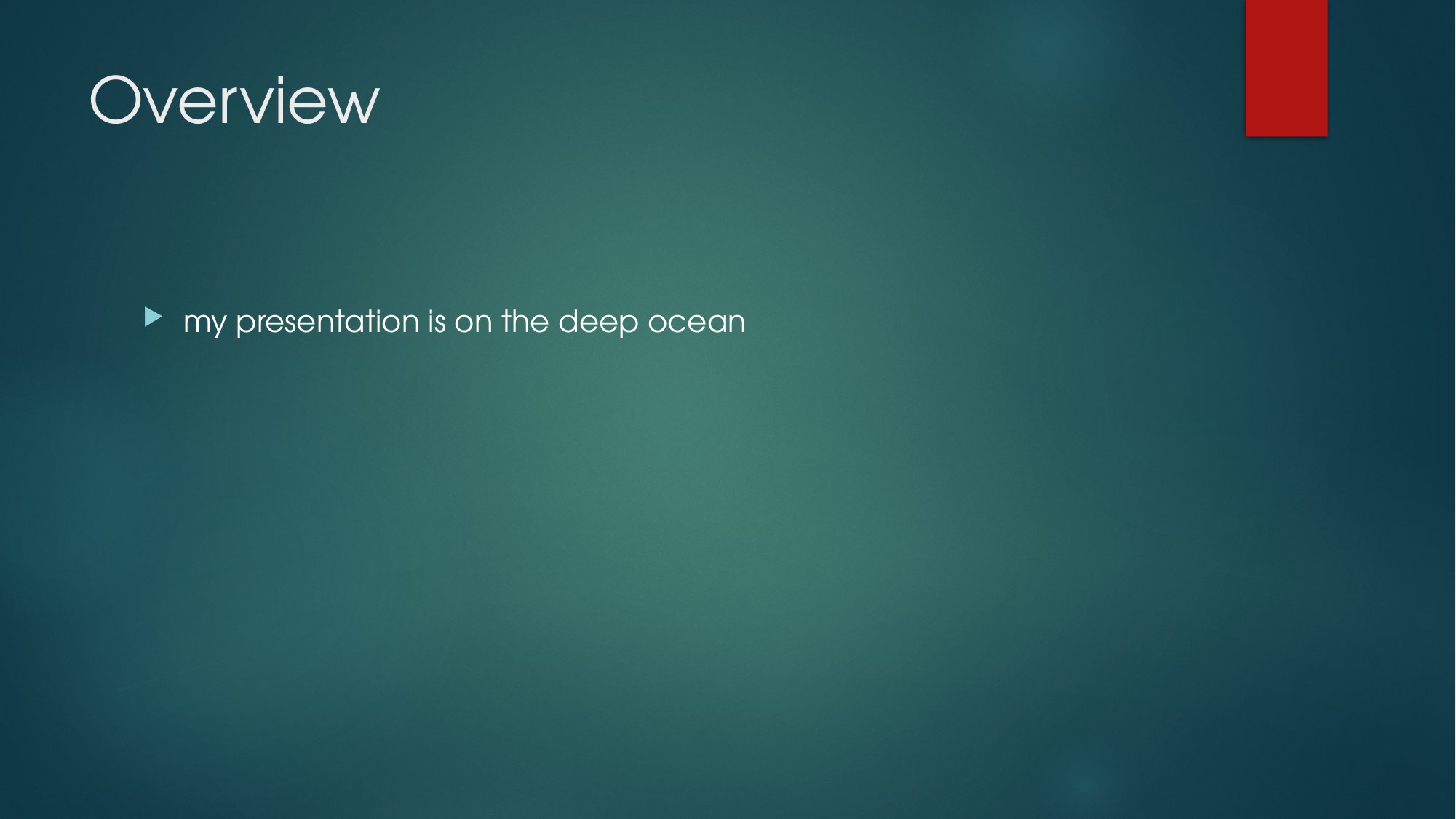

# Overview

my presentation is on the deep ocean